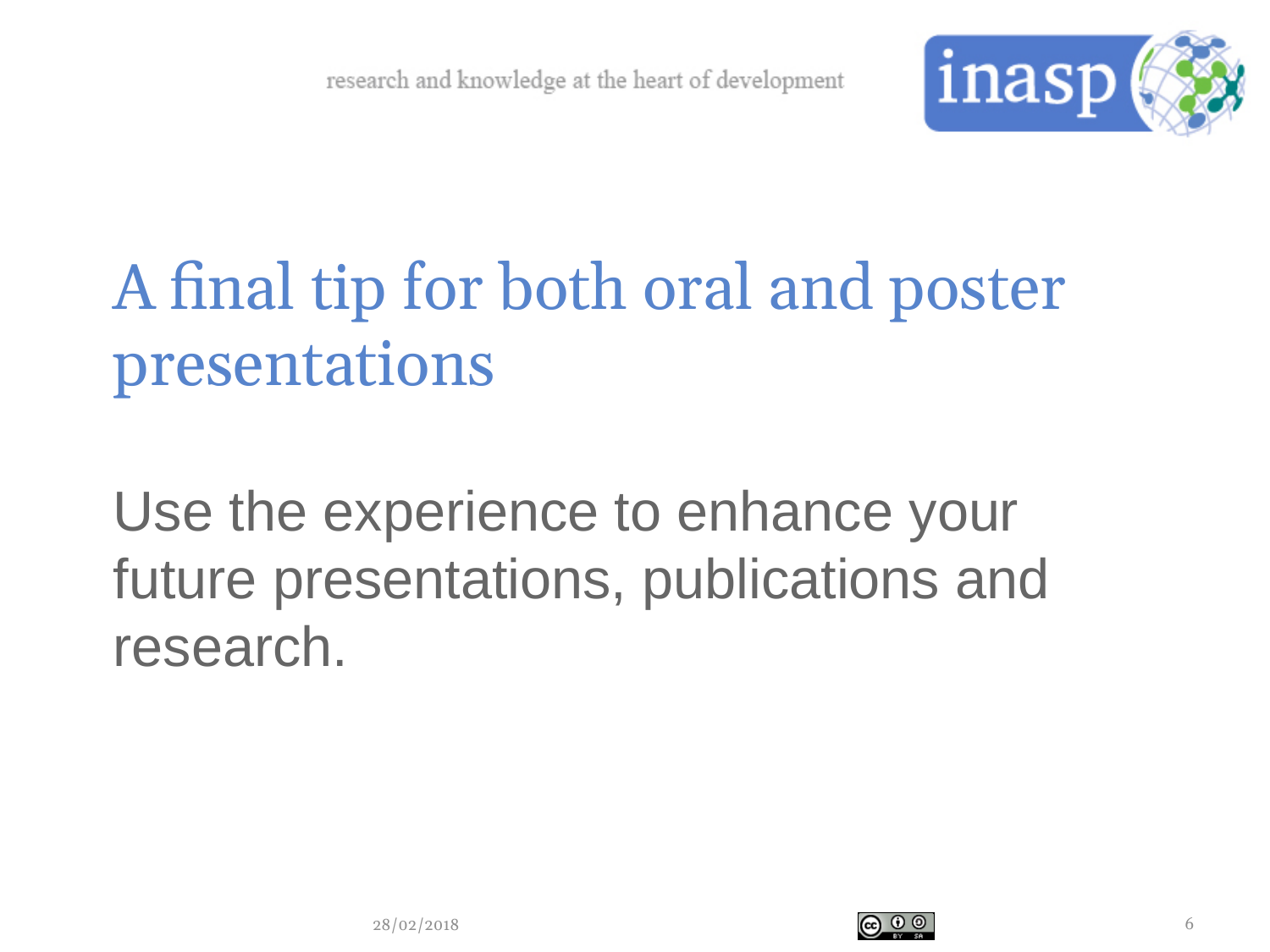

A final tip for both oral and poster presentations
Use the experience to enhance your future presentations, publications and research.
28/02/2018

6